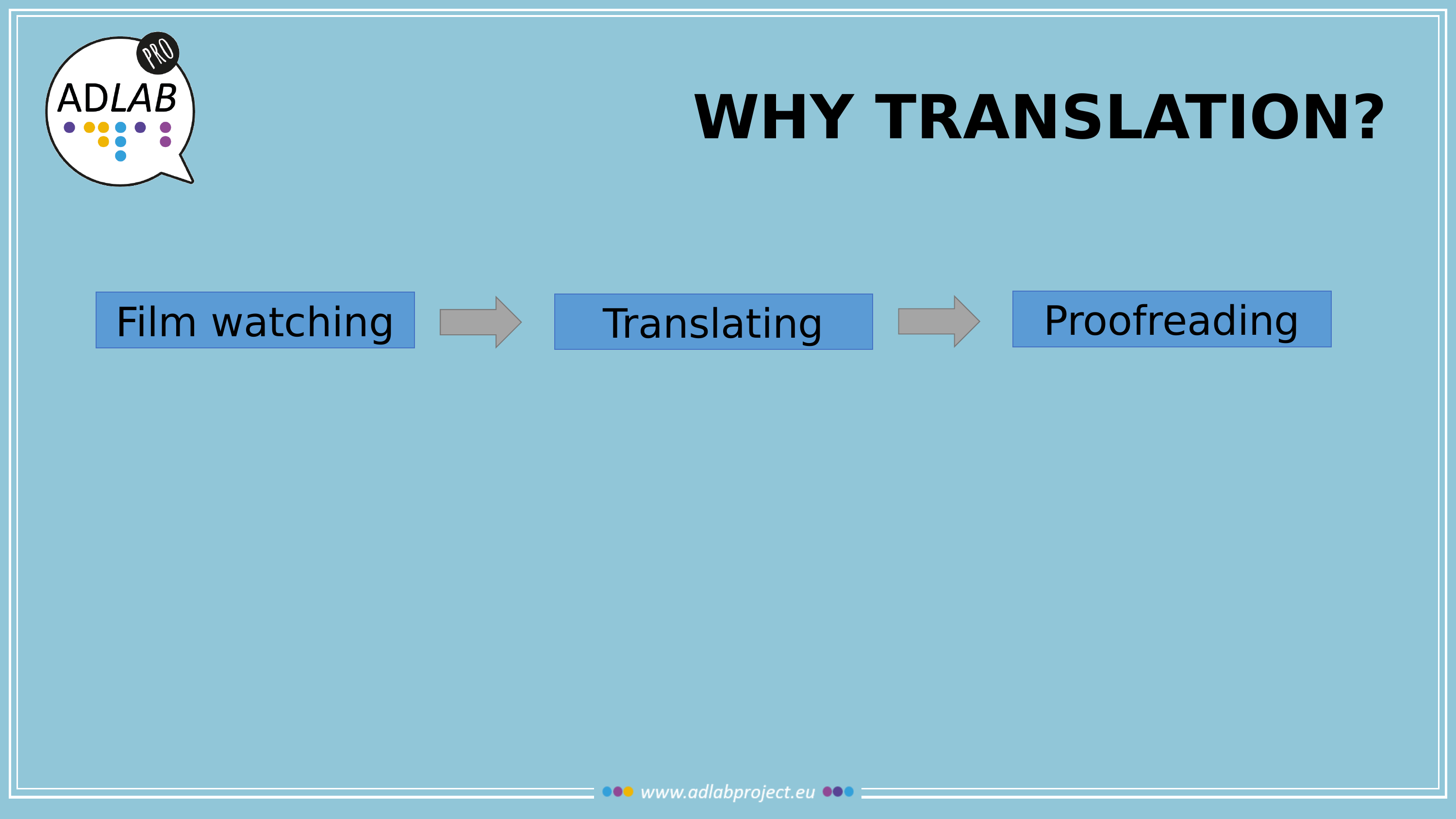

# Why translation?
Proofreading
Film watching
Translating